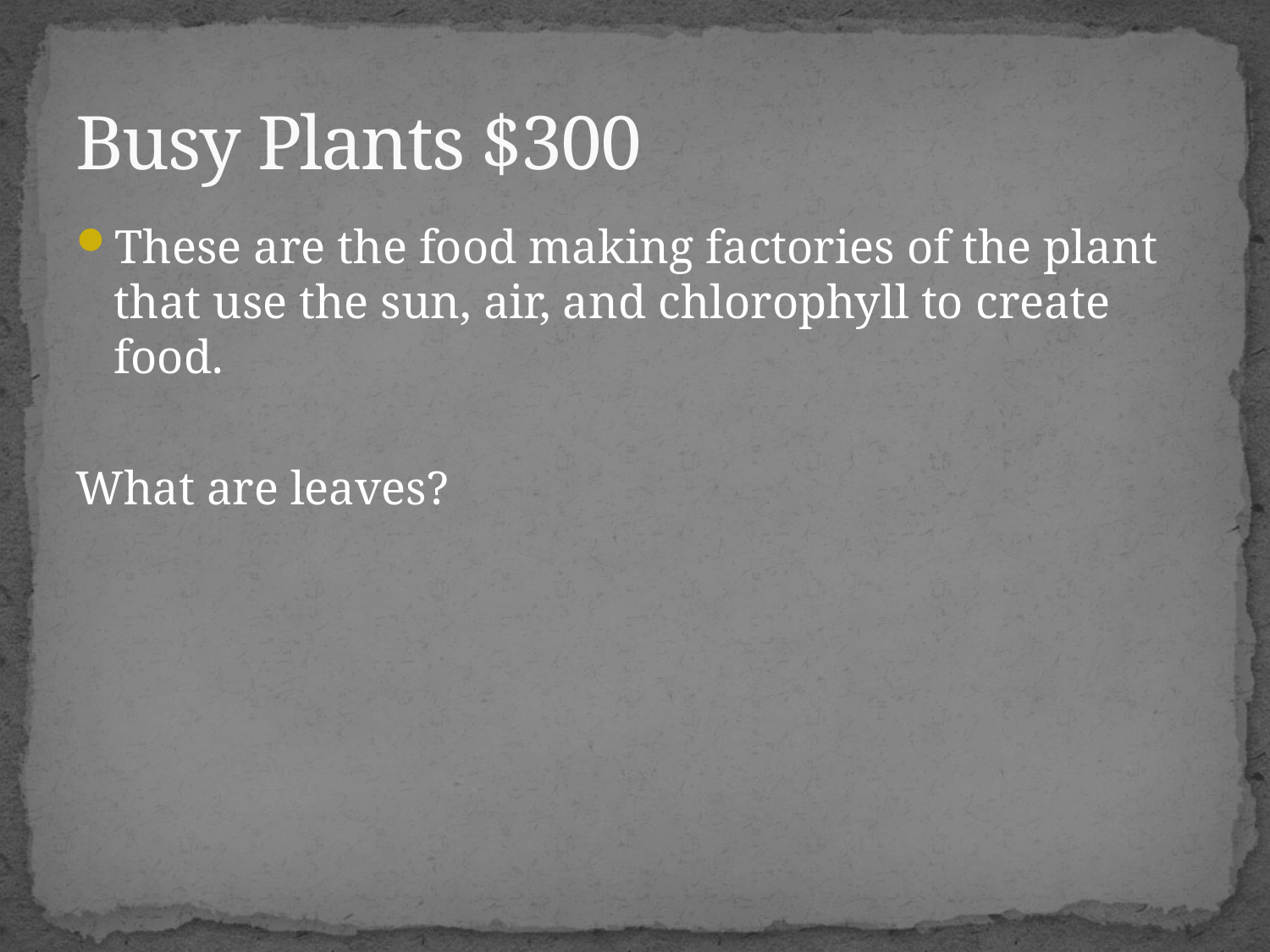

# Busy Plants $300
These are the food making factories of the plant that use the sun, air, and chlorophyll to create food.

What are leaves?